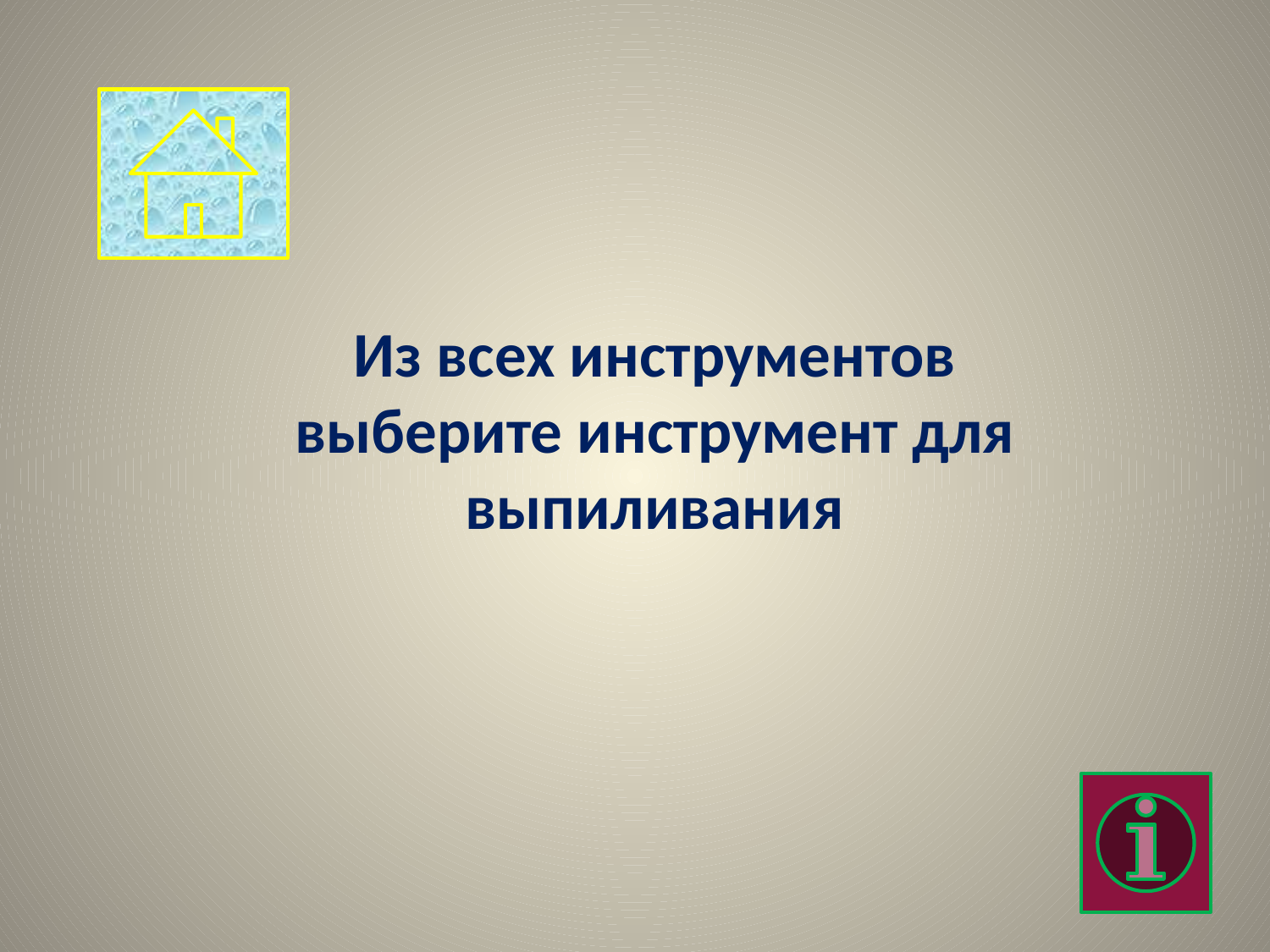

Из всех инструментов выберите инструмент для выпиливания